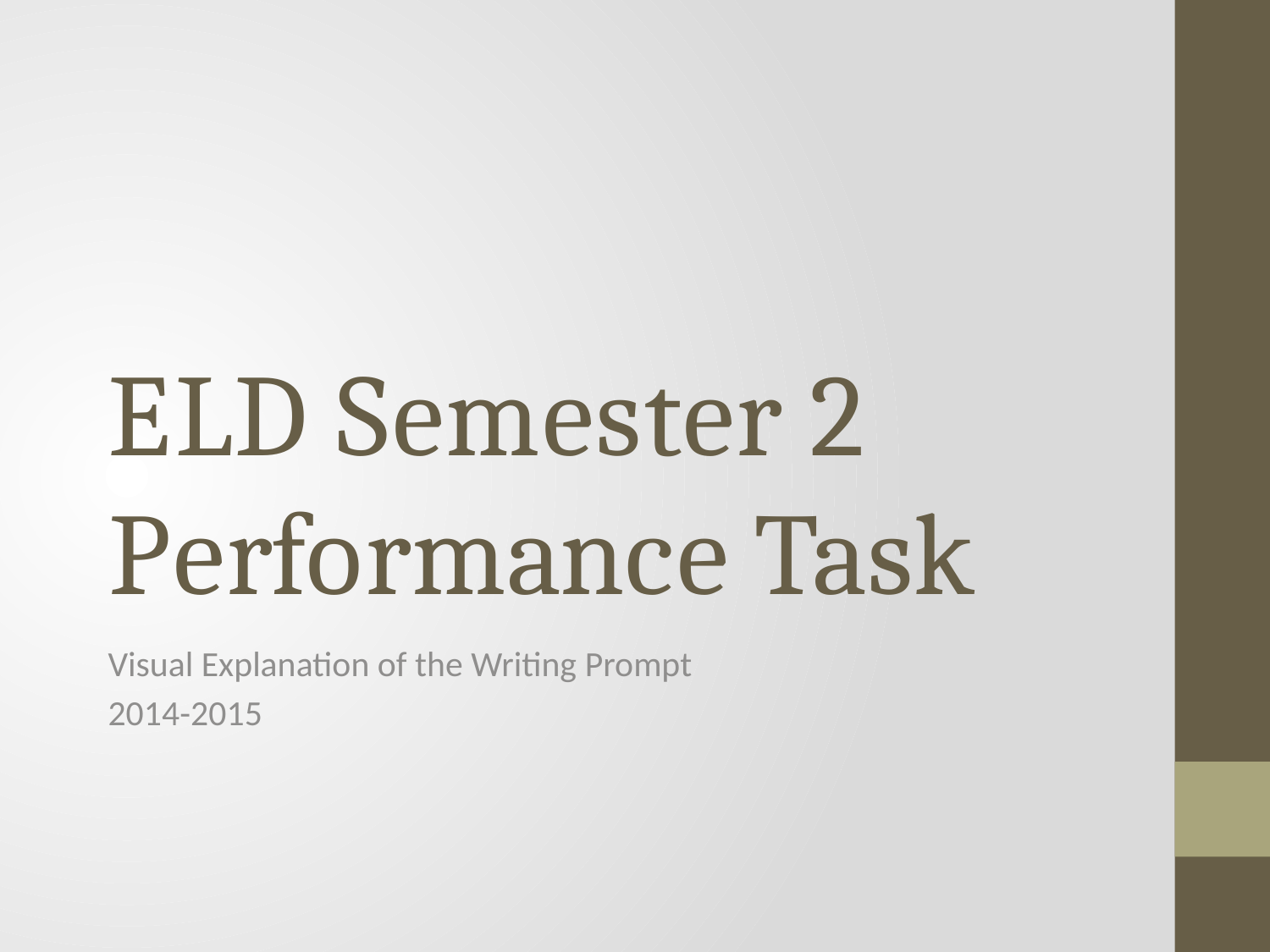

# ELD Semester 2 Performance Task
Visual Explanation of the Writing Prompt
2014-2015